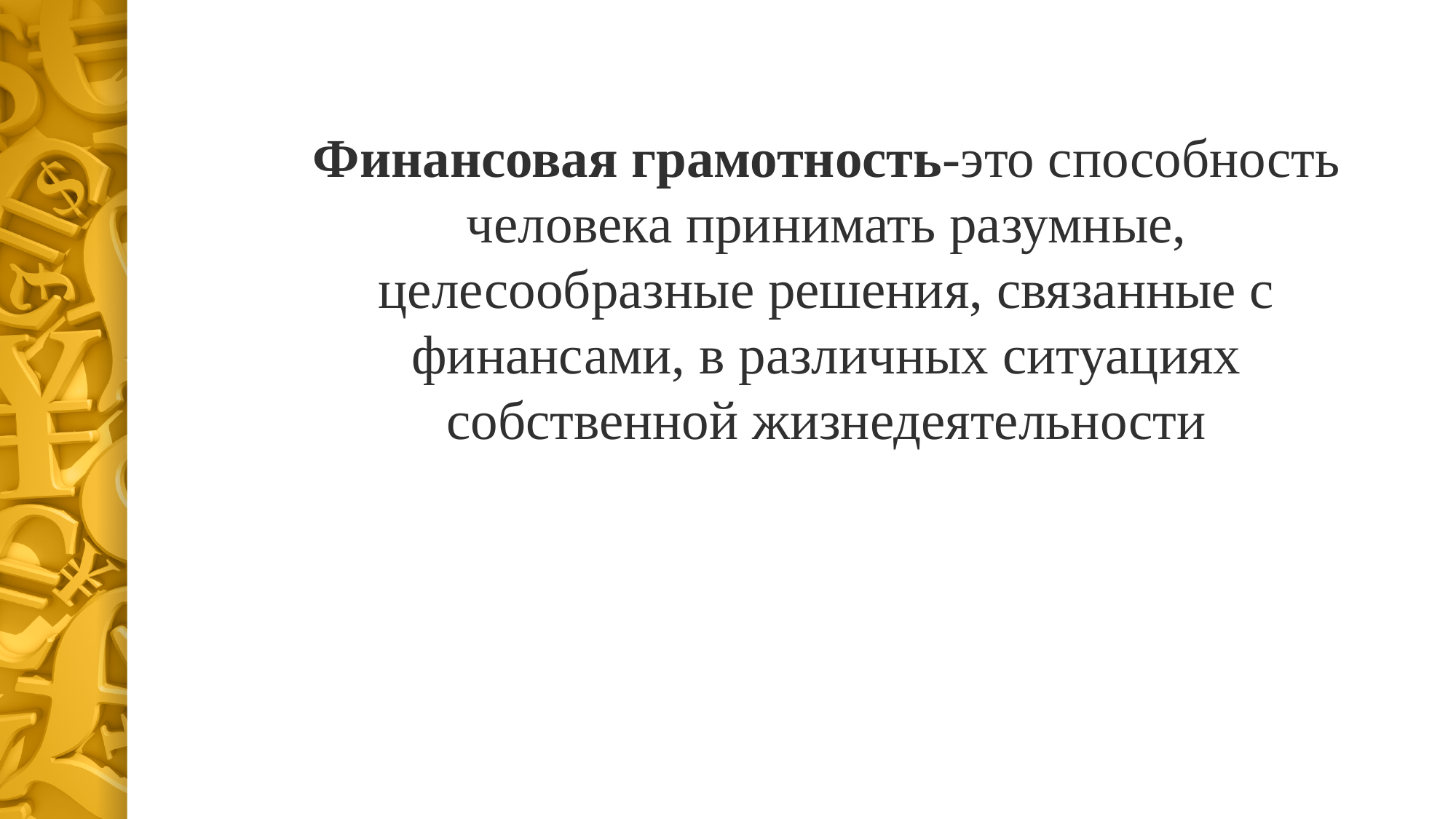

Финансовая грамотность-это способность человека принимать разумные, целесообразные решения, связанные с финансами, в различных ситуациях собственной жизнедеятельности